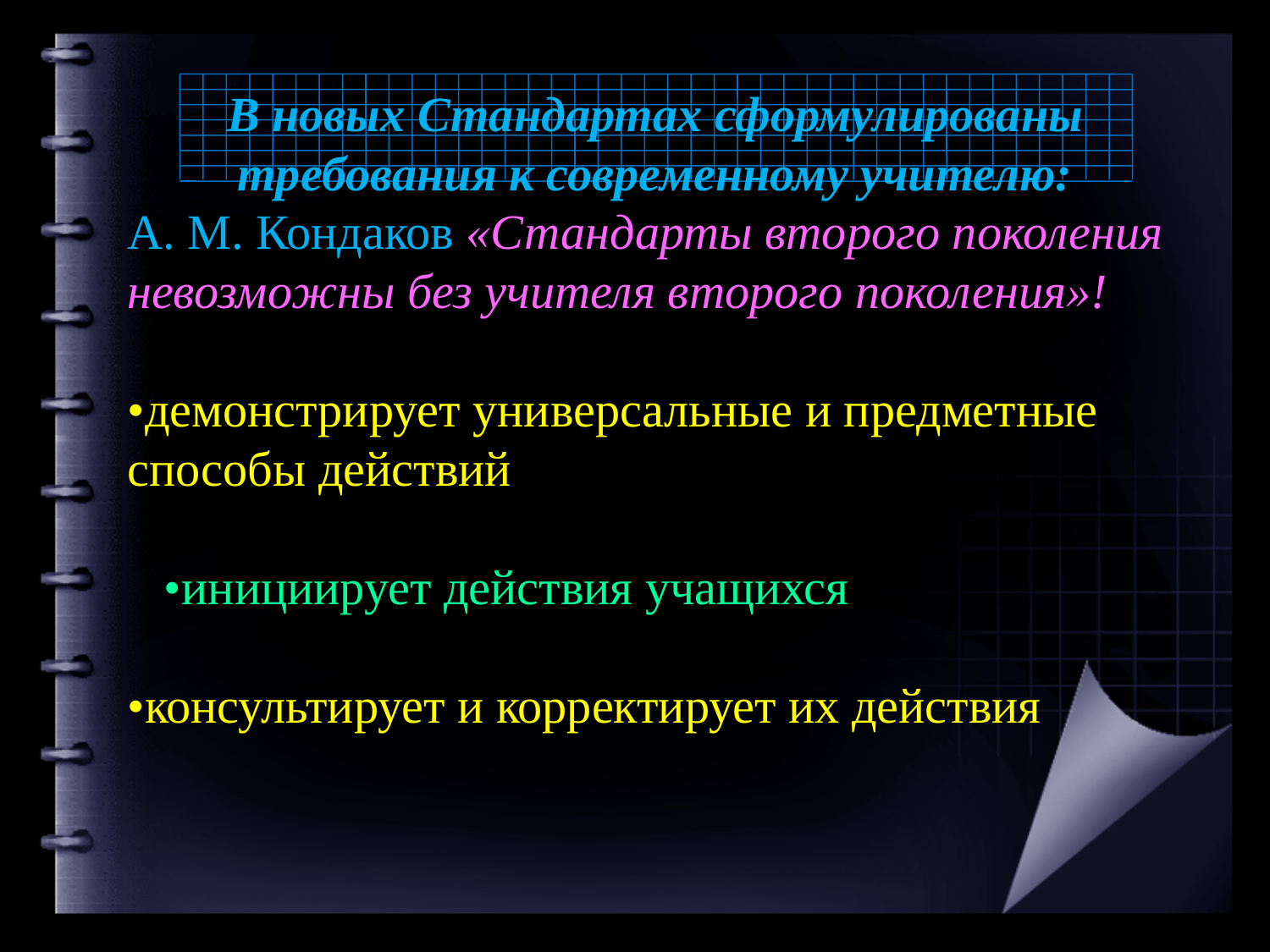

В новых Стандартах сформулированы требования к современному учителю:
А. М. Кондаков «Стандарты второго поколения невозможны без учителя второго поколения»!

•демонстрирует универсальные и предметные способы действий
                                                                                             •инициирует действия учащихся
                                                                                   •консультирует и корректирует их действия